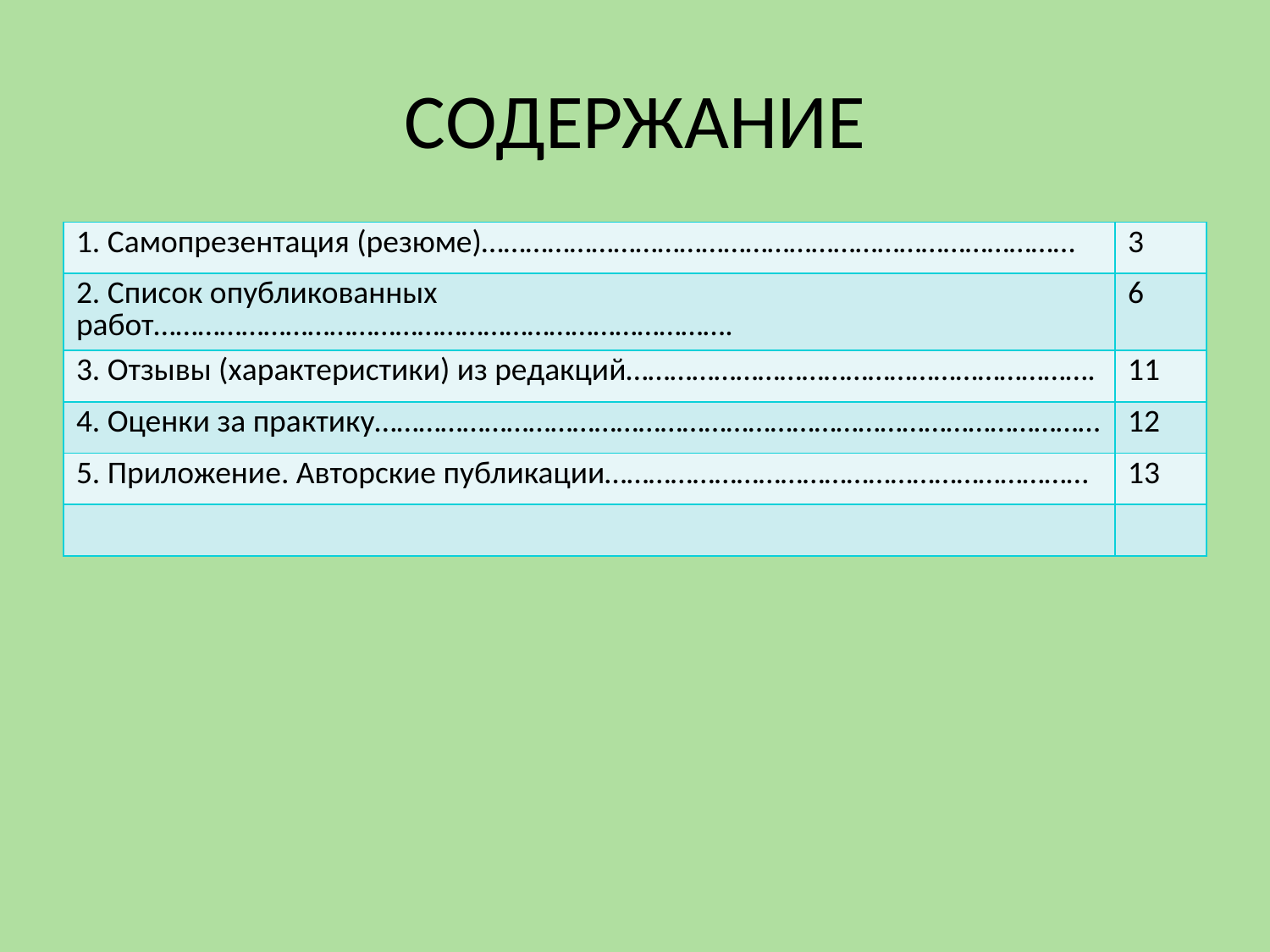

# СОДЕРЖАНИЕ
| 1. Самопрезентация (резюме)……………………………………………………………………… | 3 |
| --- | --- |
| 2. Список опубликованных работ……………………………………………………………………. | 6 |
| 3. Отзывы (характеристики) из редакций………………………………………………………. | 11 |
| 4. Оценки за практику……………………………………………………………………………………… | 12 |
| 5. Приложение. Авторские публикации………………………………………………………… | 13 |
|  |  |